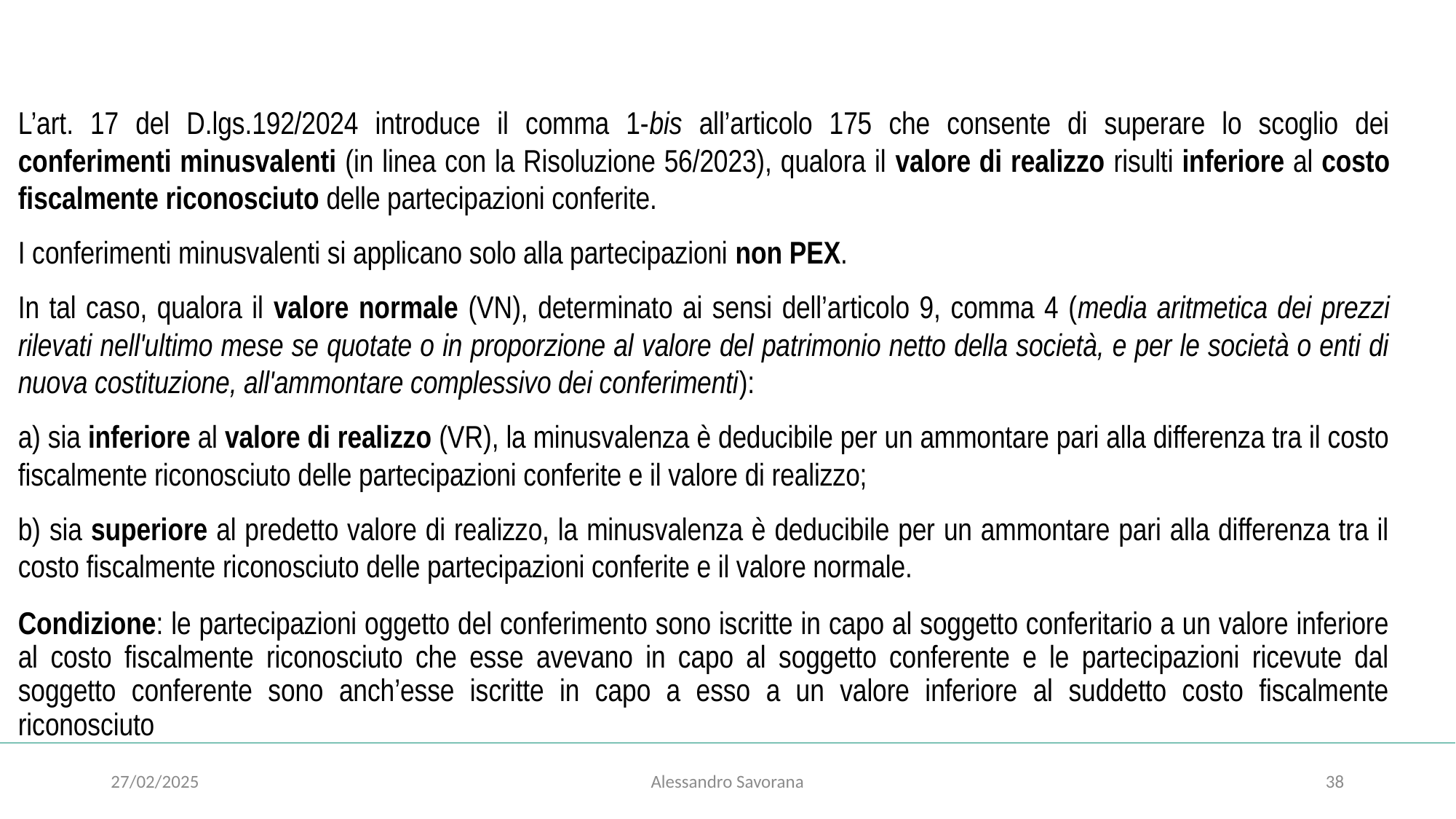

#
L’art. 17 del D.lgs.192/2024 introduce il comma 1-bis all’articolo 175 che consente di superare lo scoglio dei conferimenti minusvalenti (in linea con la Risoluzione 56/2023), qualora il valore di realizzo risulti inferiore al costo fiscalmente riconosciuto delle partecipazioni conferite.
I conferimenti minusvalenti si applicano solo alla partecipazioni non PEX.
In tal caso, qualora il valore normale (VN), determinato ai sensi dell’articolo 9, comma 4 (media aritmetica dei prezzi rilevati nell'ultimo mese se quotate o in proporzione al valore del patrimonio netto della società, e per le società o enti di nuova costituzione, all'ammontare complessivo dei conferimenti):
a) sia inferiore al valore di realizzo (VR), la minusvalenza è deducibile per un ammontare pari alla differenza tra il costo fiscalmente riconosciuto delle partecipazioni conferite e il valore di realizzo;
b) sia superiore al predetto valore di realizzo, la minusvalenza è deducibile per un ammontare pari alla differenza tra il costo fiscalmente riconosciuto delle partecipazioni conferite e il valore normale.
Condizione: le partecipazioni oggetto del conferimento sono iscritte in capo al soggetto conferitario a un valore inferiore al costo fiscalmente riconosciuto che esse avevano in capo al soggetto conferente e le partecipazioni ricevute dal soggetto conferente sono anch’esse iscritte in capo a esso a un valore inferiore al suddetto costo fiscalmente riconosciuto

27/02/2025
Alessandro Savorana
38